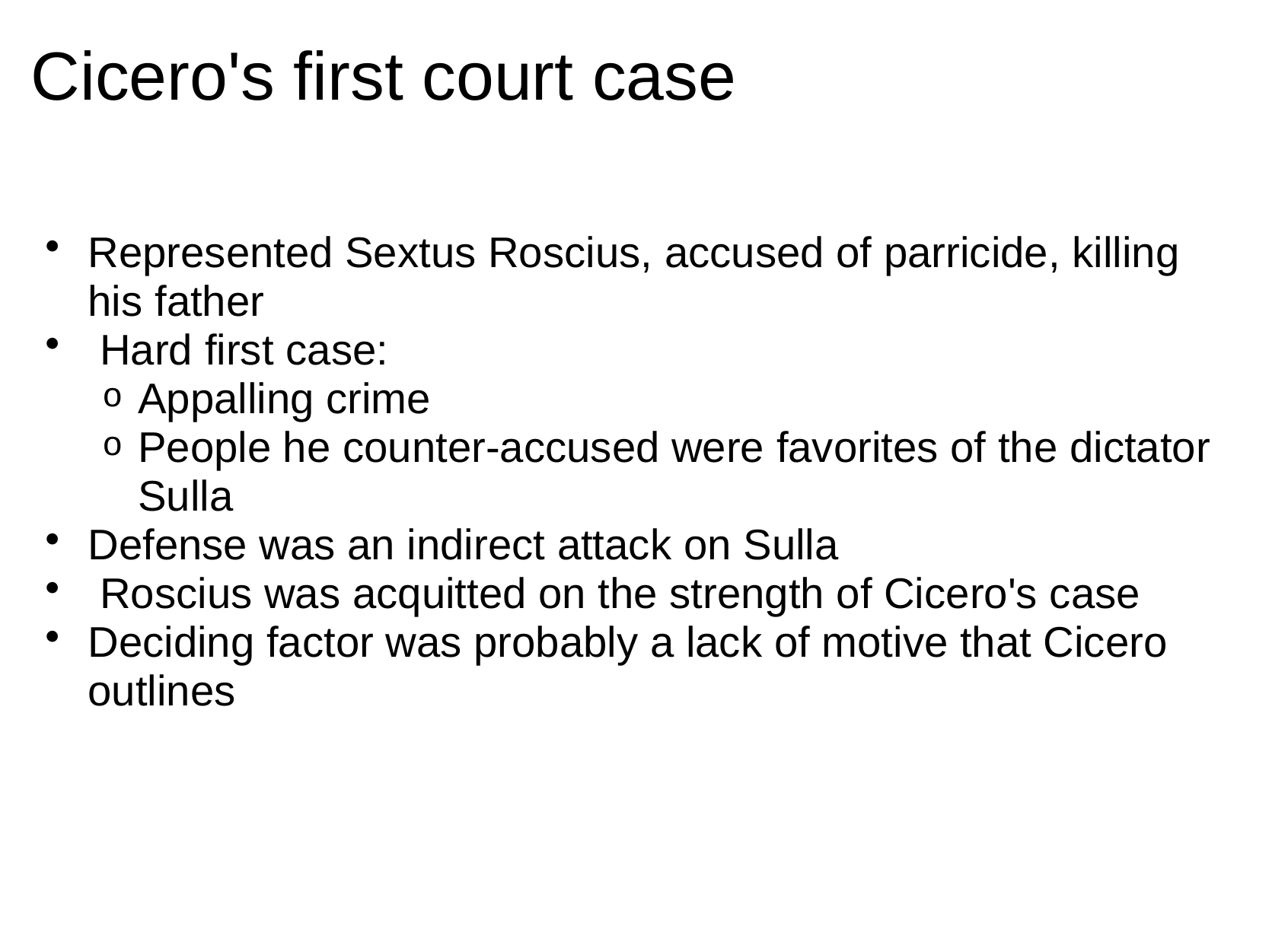

# Cicero's first court case
Represented Sextus Roscius, accused of parricide, killing his father
 Hard first case:
Appalling crime
People he counter-accused were favorites of the dictator Sulla
Defense was an indirect attack on Sulla
 Roscius was acquitted on the strength of Cicero's case
Deciding factor was probably a lack of motive that Cicero outlines